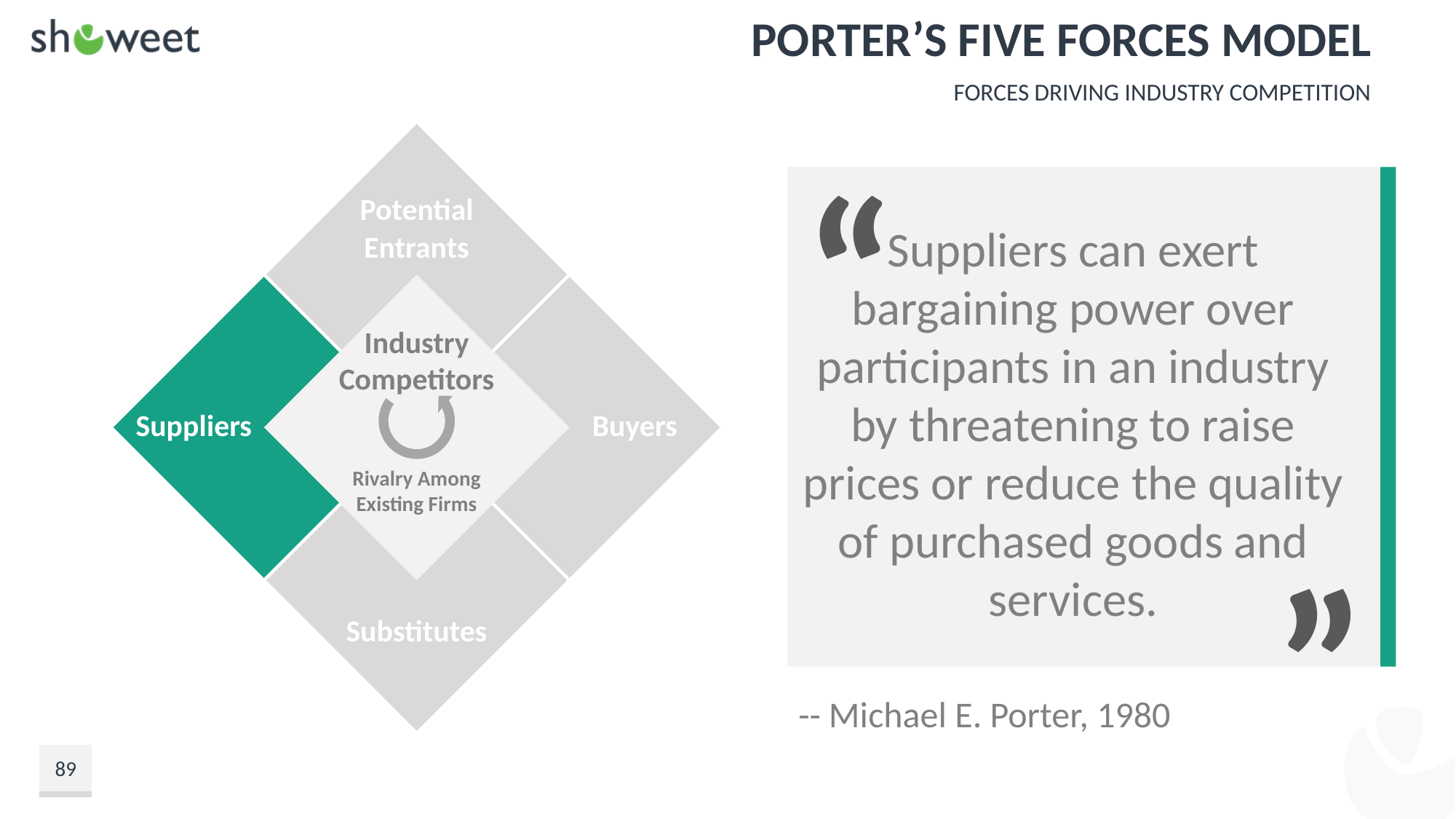

# Porter’s Five Forces Model
Forces Driving Industry Competition

Potential Entrants

Industry Competitors

Suppliers
Buyers

Rivalry Among Existing Firms
Substitutes
“
Suppliers can exert bargaining power over participants in an industry by threatening to raise prices or reduce the quality of purchased goods and services.

”
-- Michael E. Porter, 1980
89